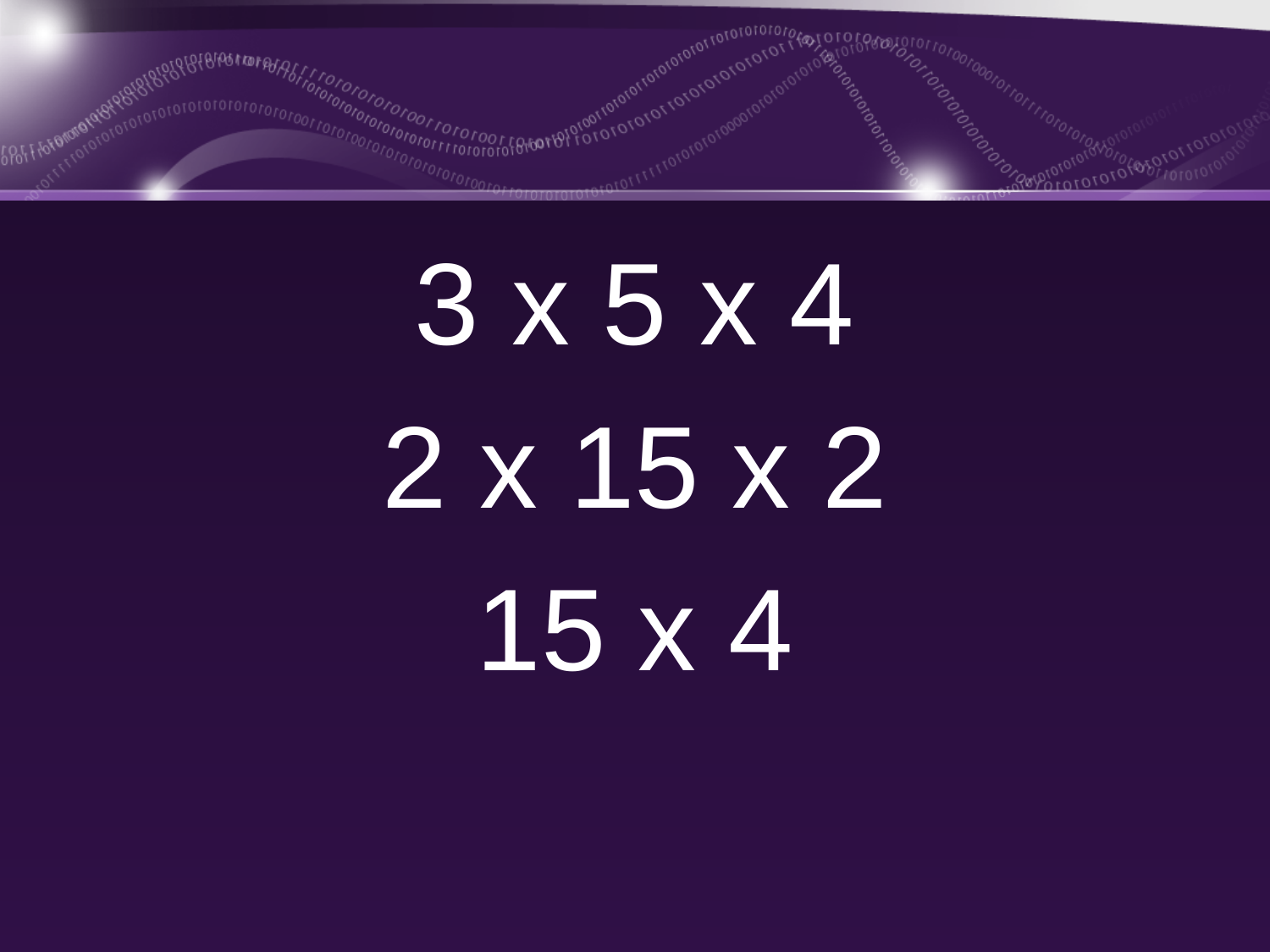

3 x 5 x 4
2 x 15 x 2
15 x 4